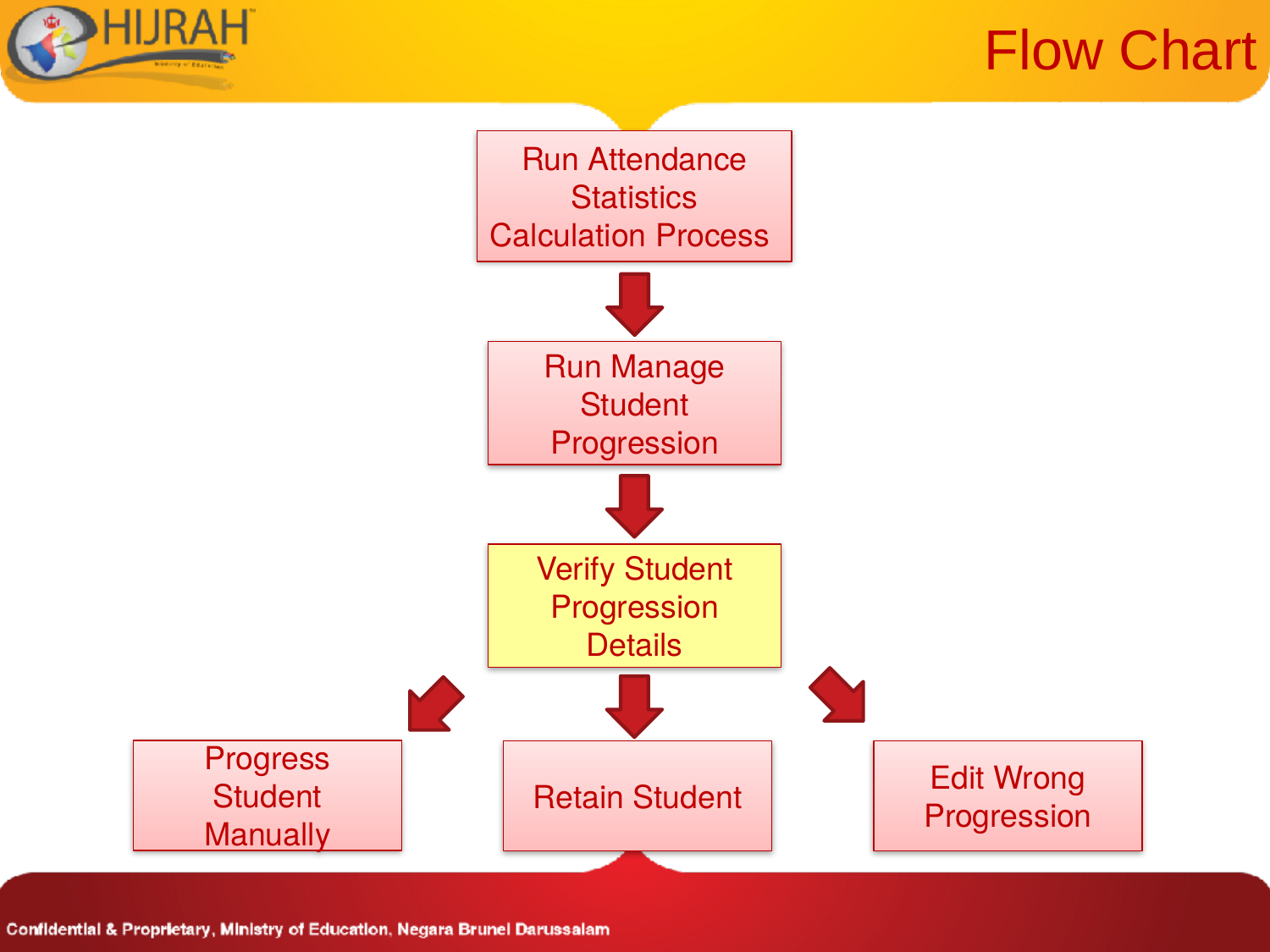

Flow Chart
Run Attendance Statistics Calculation Process

Run Manage Student Progression

Verify Student Progression Details

Progress Student Manually
Retain Student
Edit Wrong Progression